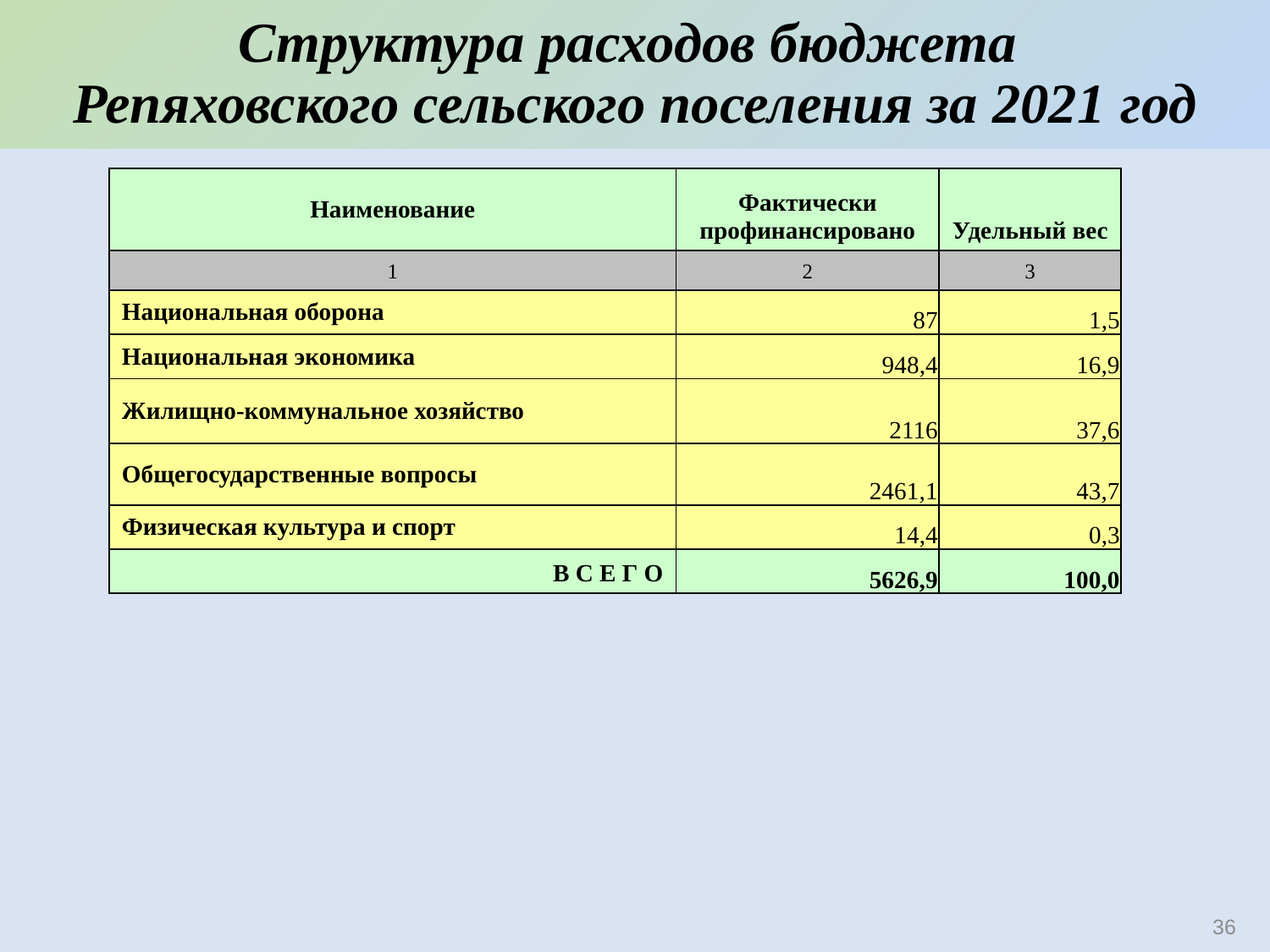

# Структура расходов бюджета Репяховского сельского поселения за 2021 год
| Наименование | Фактически профинансировано | Удельный вес |
| --- | --- | --- |
| 1 | 2 | 3 |
| Национальная оборона | 87 | 1,5 |
| Национальная экономика | 948,4 | 16,9 |
| Жилищно-коммунальное хозяйство | 2116 | 37,6 |
| Общегосударственные вопросы | 2461,1 | 43,7 |
| Физическая культура и спорт | 14,4 | 0,3 |
| В С Е Г О | 5626,9 | 100,0 |
36